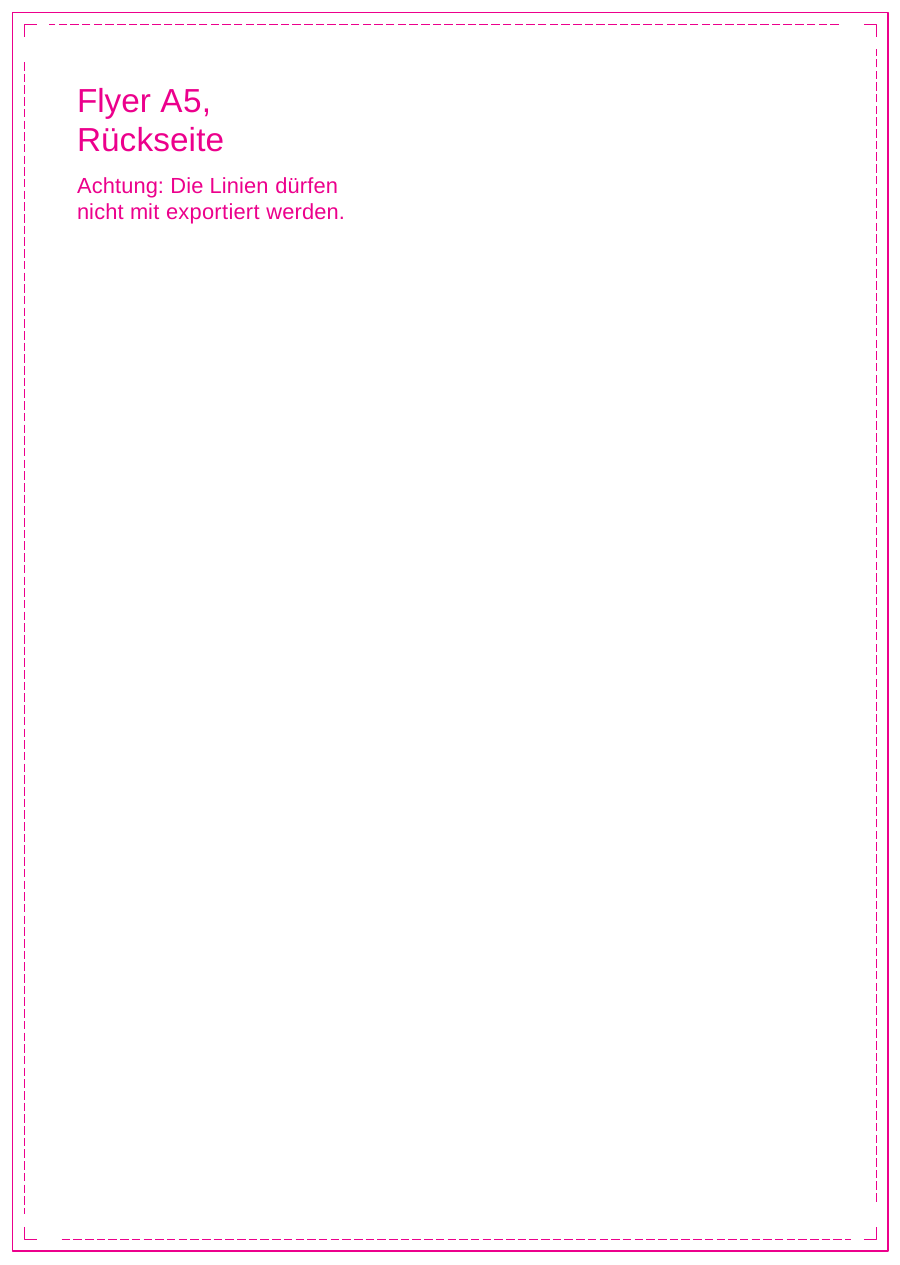

Flyer A5, Rückseite
Achtung: Die Linien dürfen  nicht mit exportiert werden.